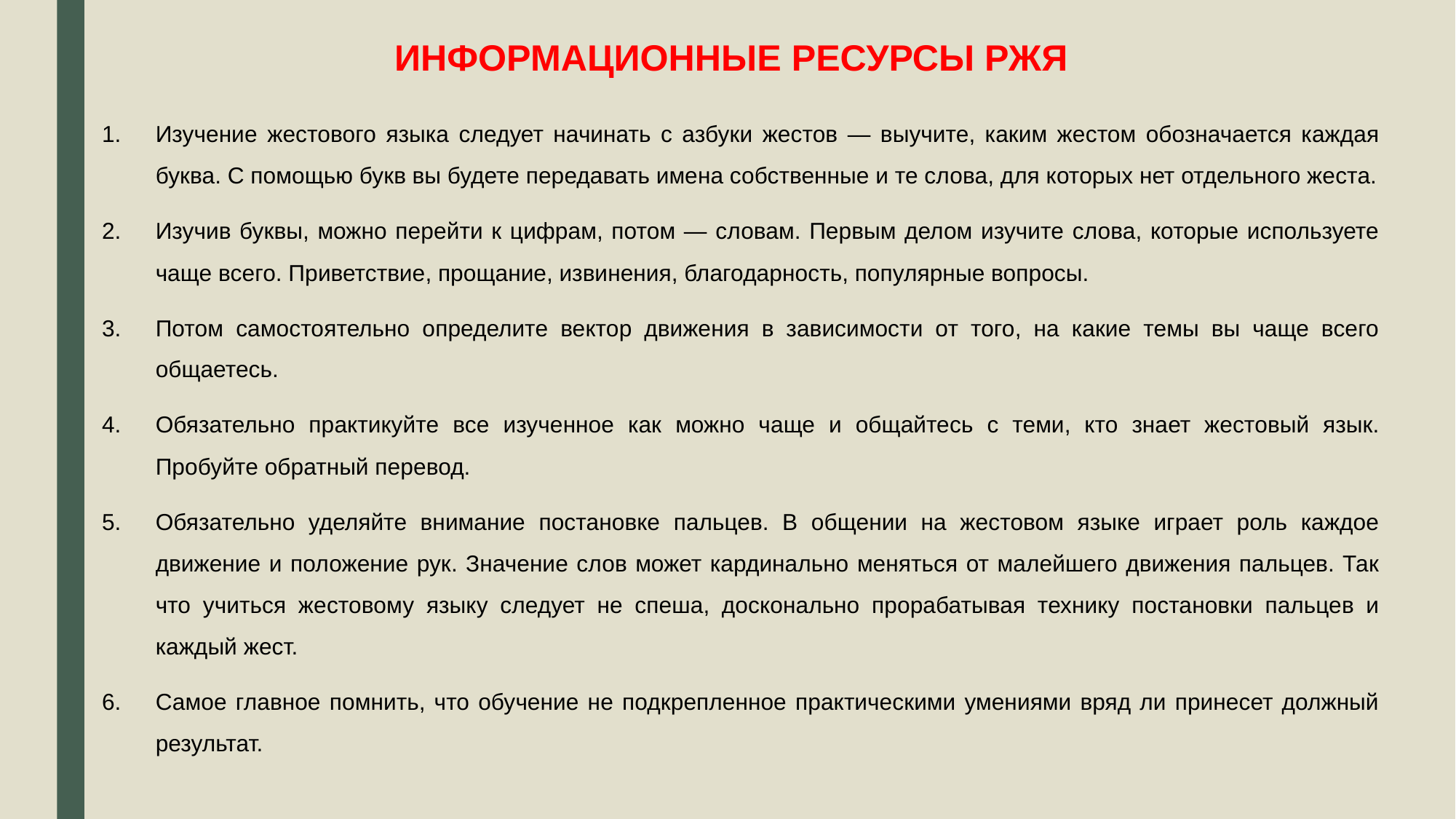

# ИНФОРМАЦИОННЫЕ РЕСУРСЫ РЖЯ
Изучение жестового языка следует начинать с азбуки жестов — выучите, каким жестом обозначается каждая буква. С помощью букв вы будете передавать имена собственные и те слова, для которых нет отдельного жеста.
Изучив буквы, можно перейти к цифрам, потом — словам. Первым делом изучите слова, которые используете чаще всего. Приветствие, прощание, извинения, благодарность, популярные вопросы.
Потом самостоятельно определите вектор движения в зависимости от того, на какие темы вы чаще всего общаетесь.
Обязательно практикуйте все изученное как можно чаще и общайтесь с теми, кто знает жестовый язык. Пробуйте обратный перевод.
Обязательно уделяйте внимание постановке пальцев. В общении на жестовом языке играет роль каждое движение и положение рук. Значение слов может кардинально меняться от малейшего движения пальцев. Так что учиться жестовому языку следует не спеша, досконально прорабатывая технику постановки пальцев и каждый жест.
Самое главное помнить, что обучение не подкрепленное практическими умениями вряд ли принесет должный результат.